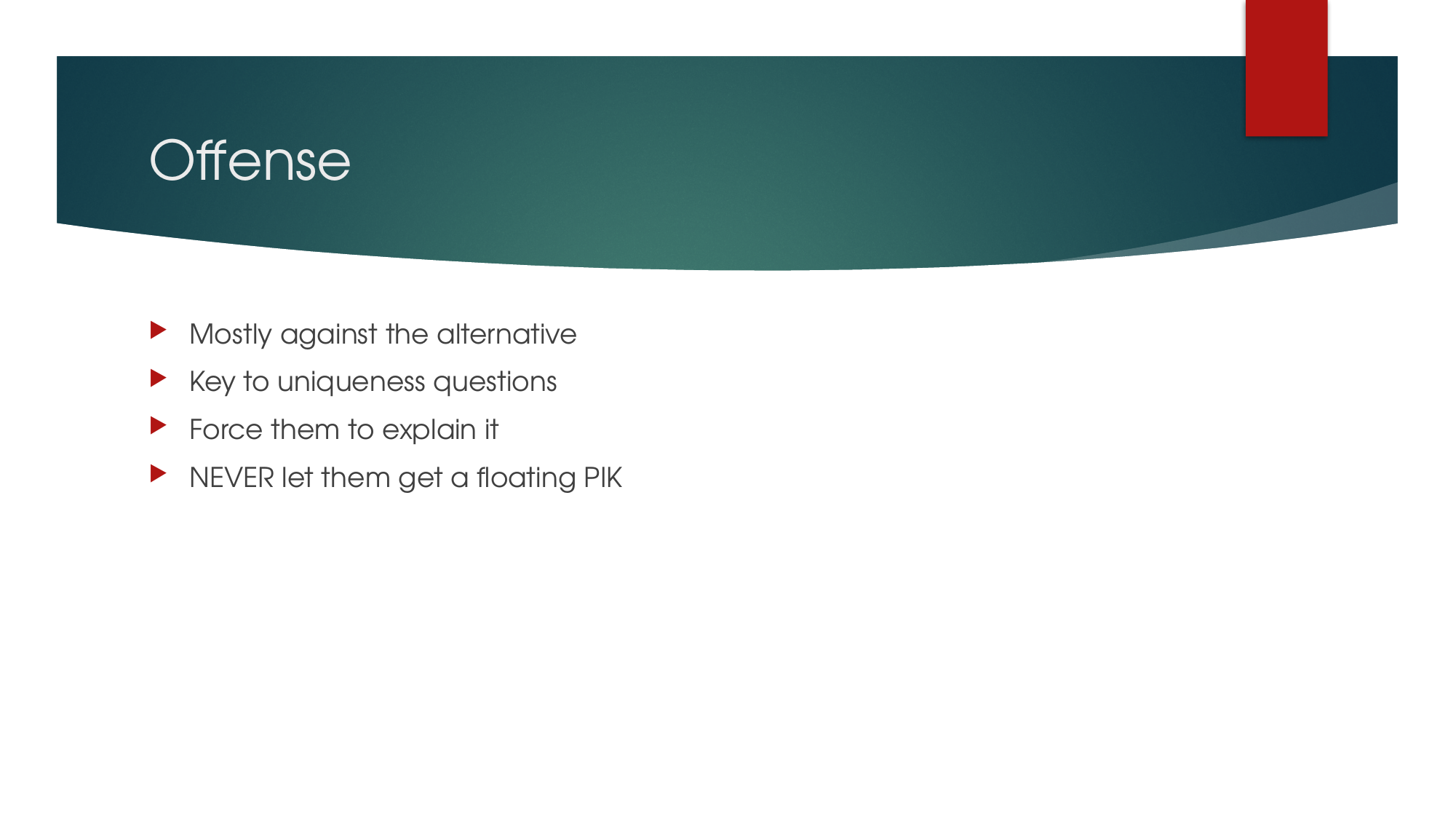

# Offense
Mostly against the alternative
Key to uniqueness questions
Force them to explain it
NEVER let them get a floating PIK